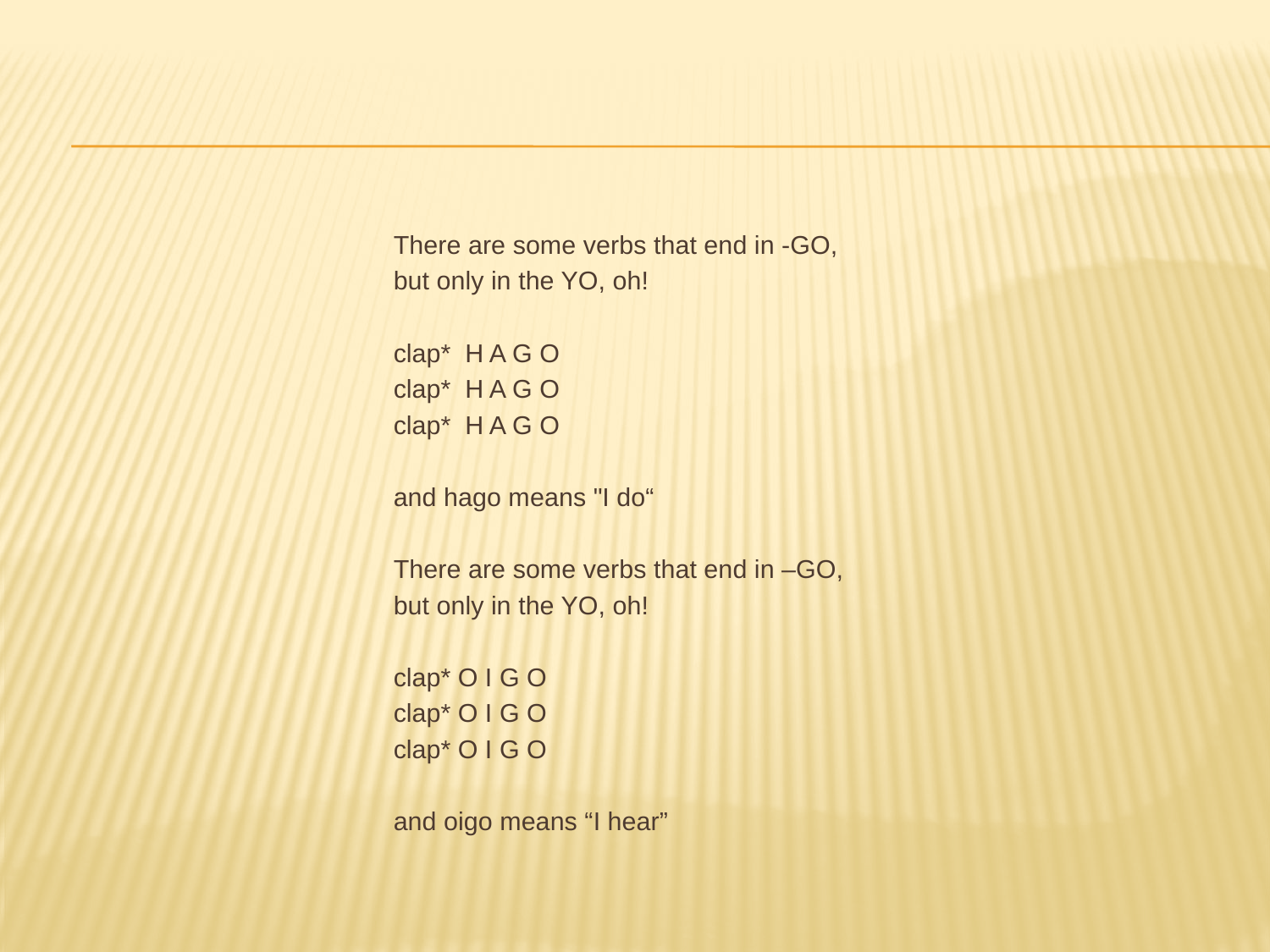

#
There are some verbs that end in -GO,
but only in the YO, oh!

clap*  H A G O
clap*  H A G O
clap*  H A G O

and hago means "I do“

There are some verbs that end in –GO,
but only in the YO, oh!

clap* O I G O
clap* O I G O
clap* O I G O

and oigo means “I hear”